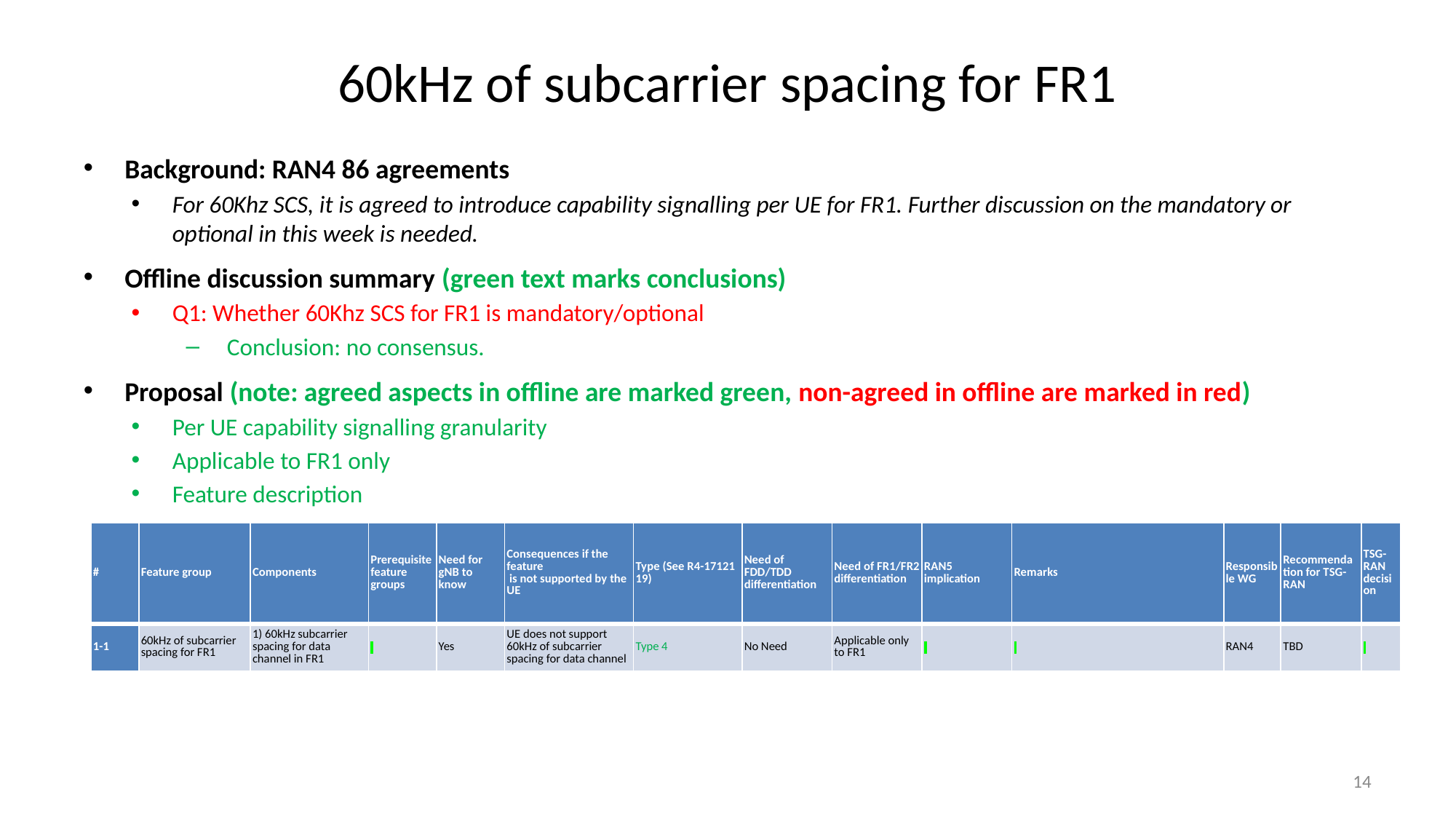

# 60kHz of subcarrier spacing for FR1
Background: RAN4 86 agreements
For 60Khz SCS, it is agreed to introduce capability signalling per UE for FR1. Further discussion on the mandatory or optional in this week is needed.
Offline discussion summary (green text marks conclusions)
Q1: Whether 60Khz SCS for FR1 is mandatory/optional
Conclusion: no consensus.
Proposal (note: agreed aspects in offline are marked green, non-agreed in offline are marked in red)
Per UE capability signalling granularity
Applicable to FR1 only
Feature description
| # | Feature group | Components | Prerequisite feature groups | Need for gNB to know | Consequences if the feature is not supported by the UE | Type (See R4-17121 19) | Need of FDD/TDD differentiation | Need of FR1/FR2 differentiation | RAN5 implication | Remarks | Responsible WG | Recommendation for TSG-RAN | TSG-RAN decision |
| --- | --- | --- | --- | --- | --- | --- | --- | --- | --- | --- | --- | --- | --- |
| 1-1 | 60kHz of subcarrier spacing for FR1 | 1) 60kHz subcarrier spacing for data channel in FR1 |  | Yes | UE does not support 60kHz of subcarrier spacing for data channel | Type 4 | No Need | Applicable only to FR1 |  |  | RAN4 | TBD |  |
14